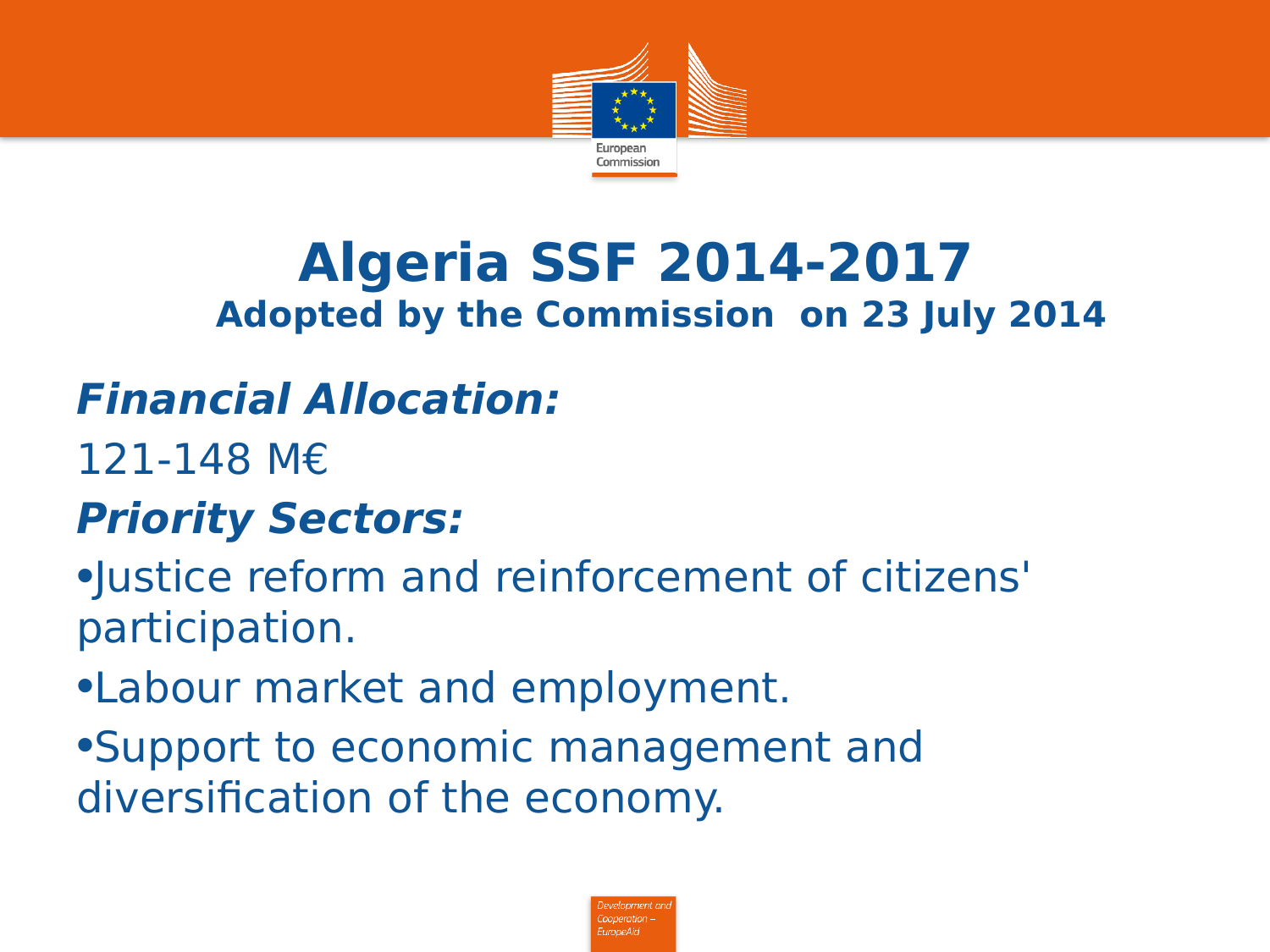

# Algeria SSF 2014-2017 Adopted by the Commission  on 23 July 2014
Financial Allocation:
121-148 M€
Priority Sectors:
Justice reform and reinforcement of citizens' participation.
Labour market and employment.
Support to economic management and diversification of the economy.